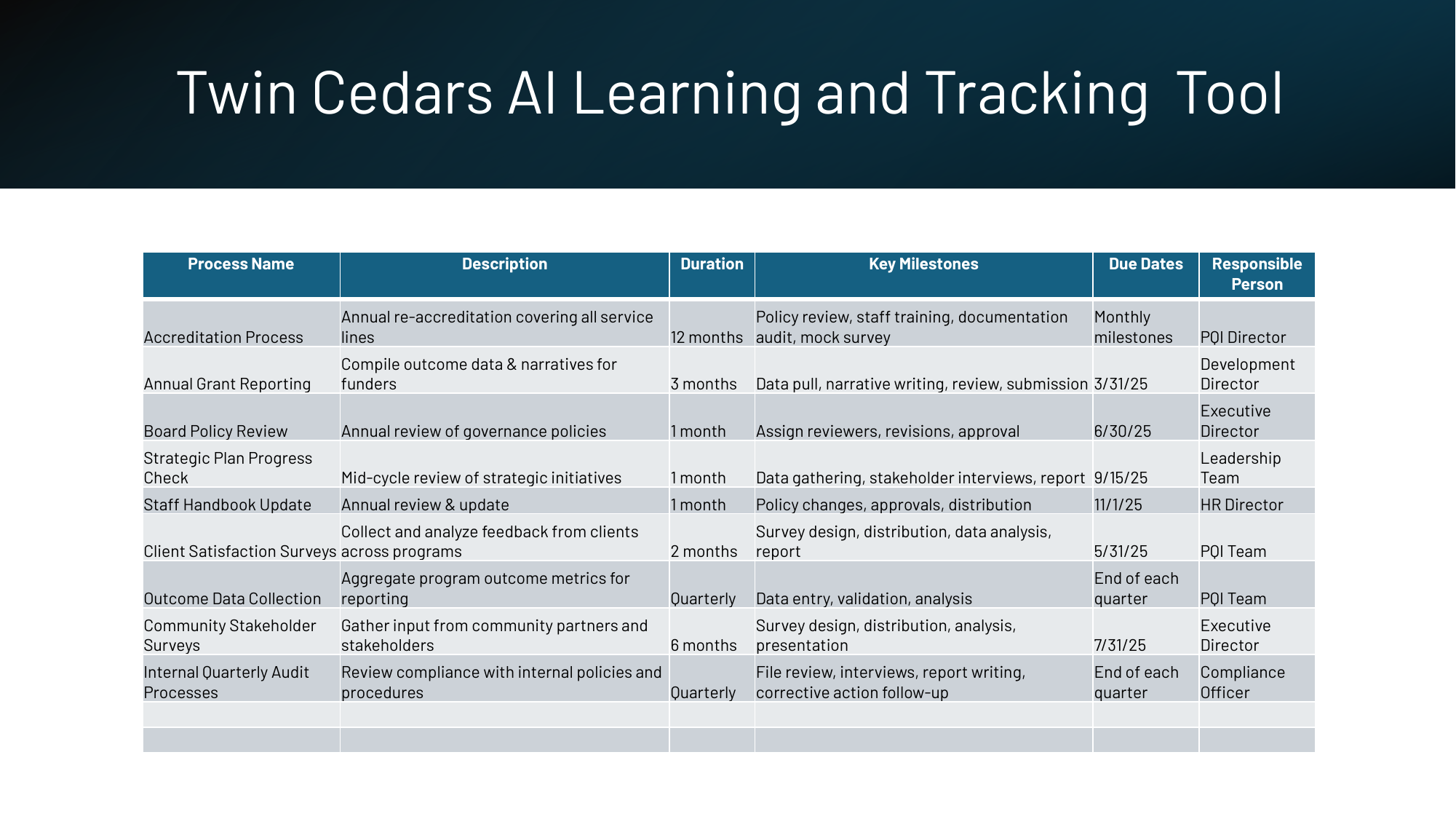

# Twin Cedars AI Learning and Tracking  Tool
| Process Name | Description | Duration | Key Milestones | Due Dates | Responsible Person |
| --- | --- | --- | --- | --- | --- |
| Accreditation Process | Annual re-accreditation covering all service lines | 12 months | Policy review, staff training, documentation audit, mock survey | Monthly milestones | PQI Director |
| Annual Grant Reporting | Compile outcome data & narratives for funders | 3 months | Data pull, narrative writing, review, submission | 3/31/25 | Development Director |
| Board Policy Review | Annual review of governance policies | 1 month | Assign reviewers, revisions, approval | 6/30/25 | Executive Director |
| Strategic Plan Progress Check | Mid-cycle review of strategic initiatives | 1 month | Data gathering, stakeholder interviews, report | 9/15/25 | Leadership Team |
| Staff Handbook Update | Annual review & update | 1 month | Policy changes, approvals, distribution | 11/1/25 | HR Director |
| Client Satisfaction Surveys | Collect and analyze feedback from clients across programs | 2 months | Survey design, distribution, data analysis, report | 5/31/25 | PQI Team |
| Outcome Data Collection | Aggregate program outcome metrics for reporting | Quarterly | Data entry, validation, analysis | End of each quarter | PQI Team |
| Community Stakeholder Surveys | Gather input from community partners and stakeholders | 6 months | Survey design, distribution, analysis, presentation | 7/31/25 | Executive Director |
| Internal Quarterly Audit Processes | Review compliance with internal policies and procedures | Quarterly | File review, interviews, report writing, corrective action follow-up | End of each quarter | Compliance Officer |
|  |  |  |  |  |  |
|  |  |  |  |  |  |